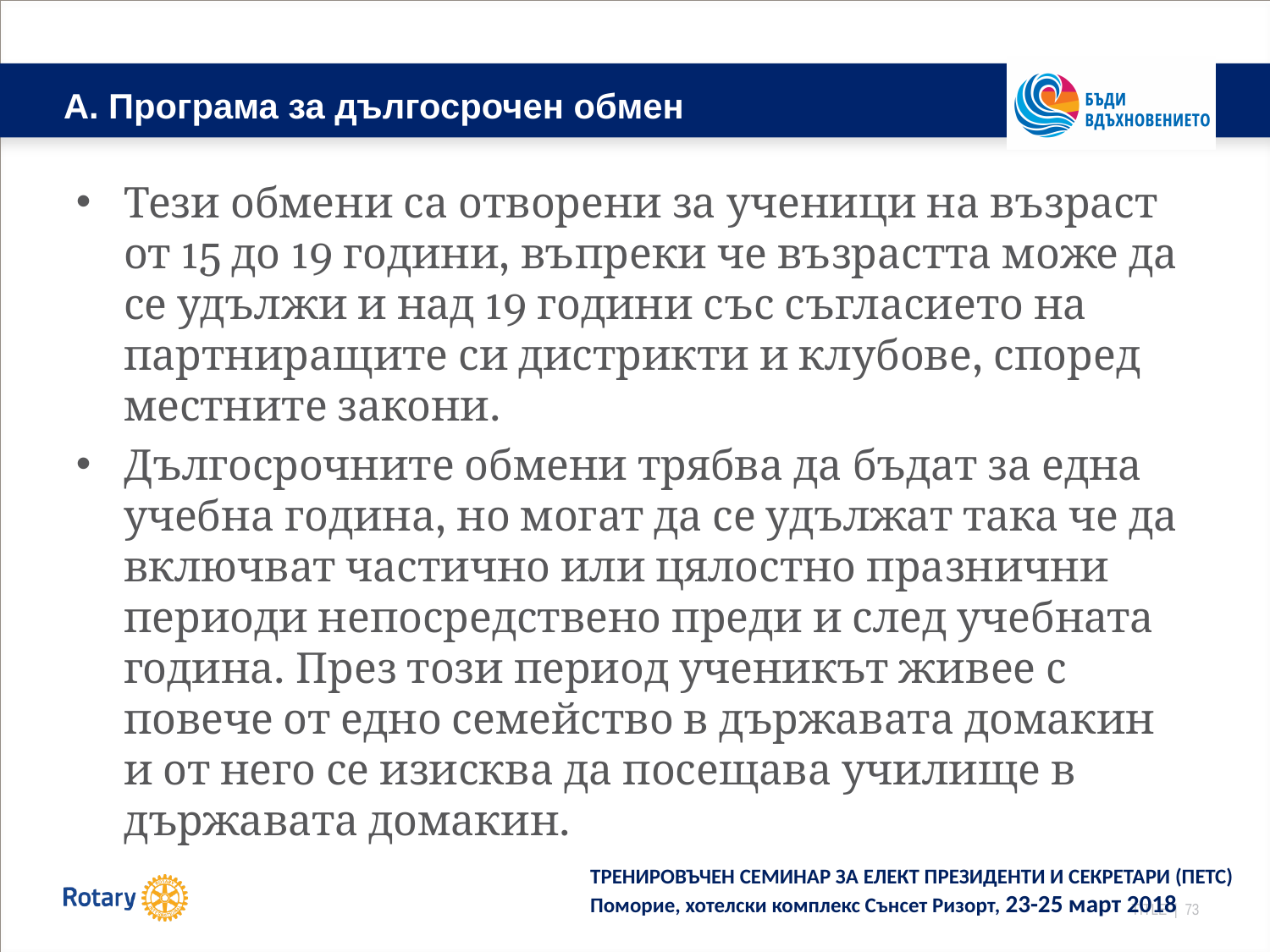

# А. Програма за дългосрочен обмен
Тези обмени са отворени за ученици на възраст от 15 до 19 години, въпреки че възрастта може да се удължи и над 19 години със съгласието на партниращите си дистрикти и клубове, според местните закони.
Дългосрочните обмени трябва да бъдат за една учебна година, но могат да се удължат така че да включват частично или цялостно празнични периоди непосредствено преди и след учебната година. През този период ученикът живее с повече от едно семейство в държавата домакин и от него се изисква да посещава училище в държавата домакин.